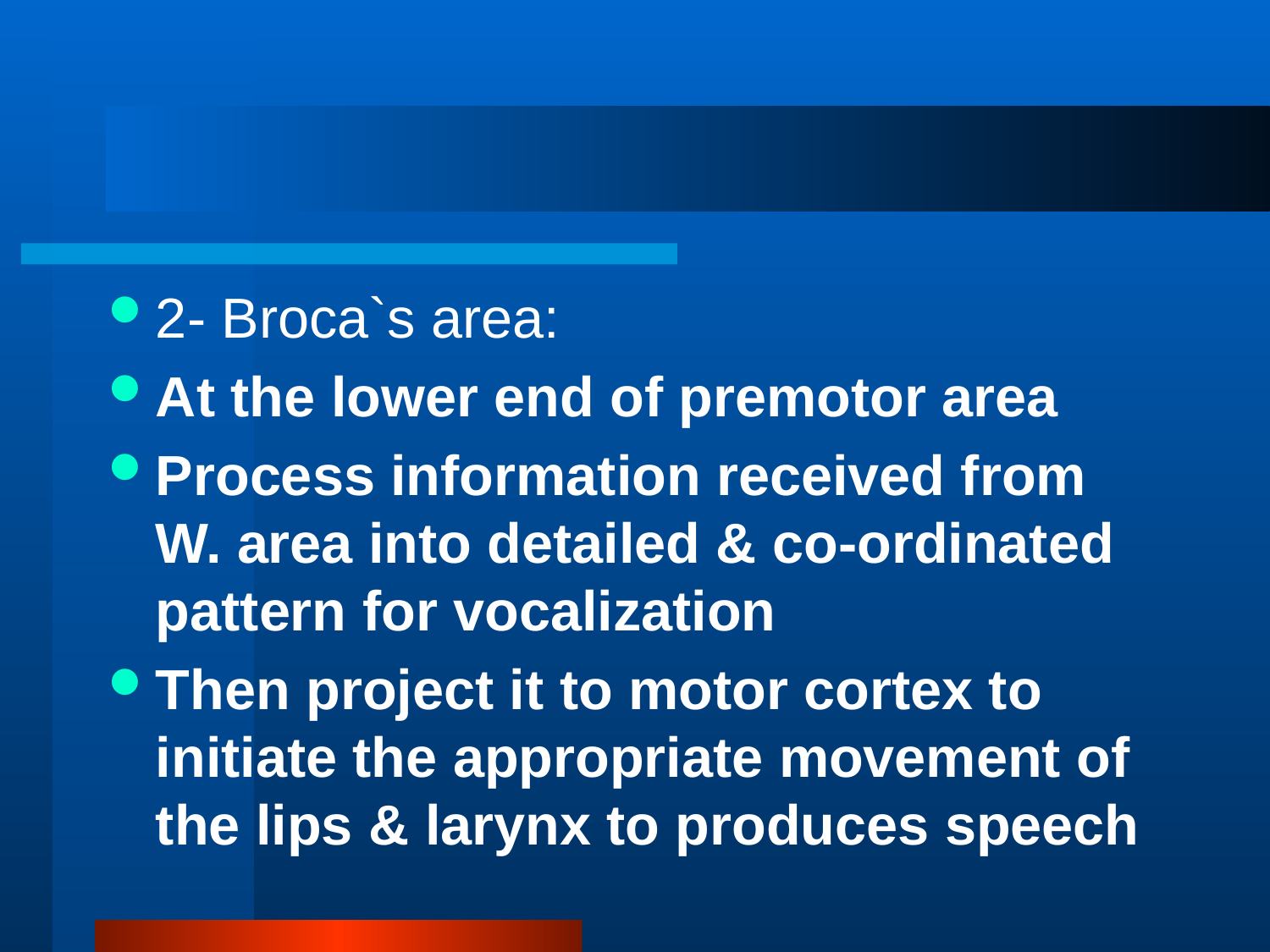

#
2- Broca`s area:
At the lower end of premotor area
Process information received from W. area into detailed & co-ordinated pattern for vocalization
Then project it to motor cortex to initiate the appropriate movement of the lips & larynx to produces speech